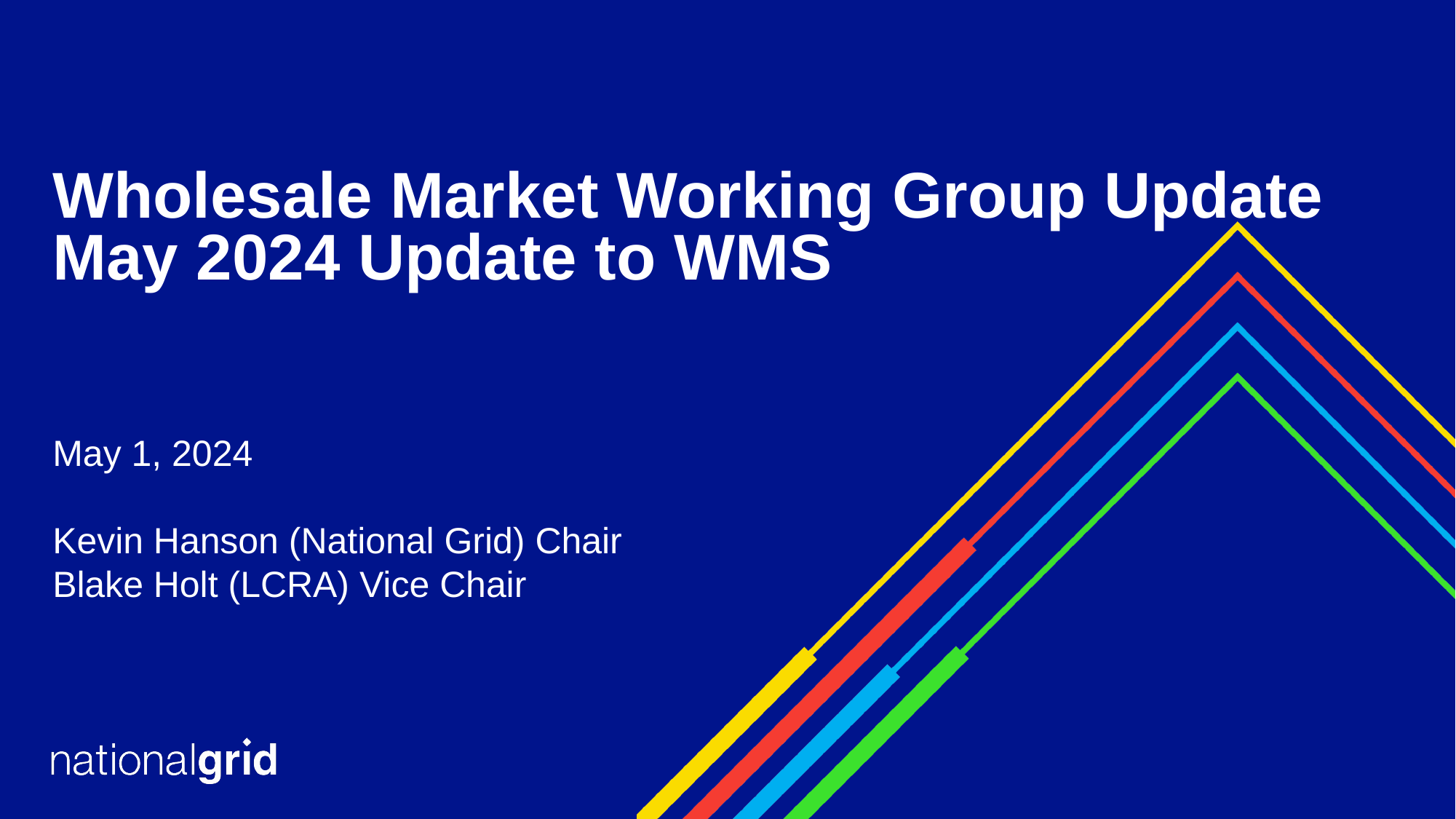

# Wholesale Market Working Group Update May 2024 Update to WMS
May 1, 2024

Kevin Hanson (National Grid) Chair
Blake Holt (LCRA) Vice Chair